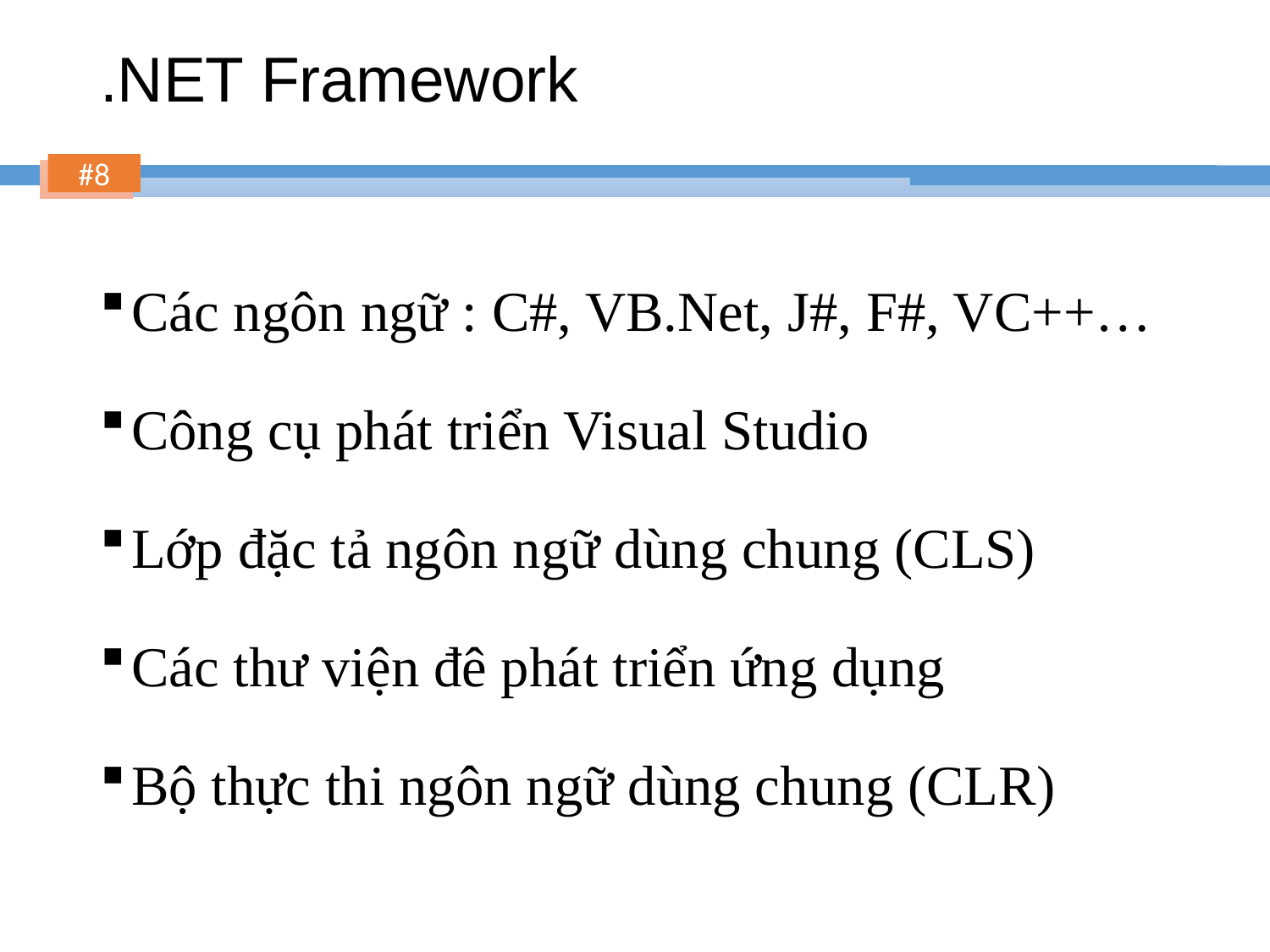

# .NET Framework

Các ngôn ngữ : C#, VB.Net, J#, F#, VC++…
Công cụ phát triển Visual Studio
Lớp đặc tả ngôn ngữ dùng chung (CLS)
Các thư viện đê phát triển ứng dụng
Bộ thực thi ngôn ngữ dùng chung (CLR)